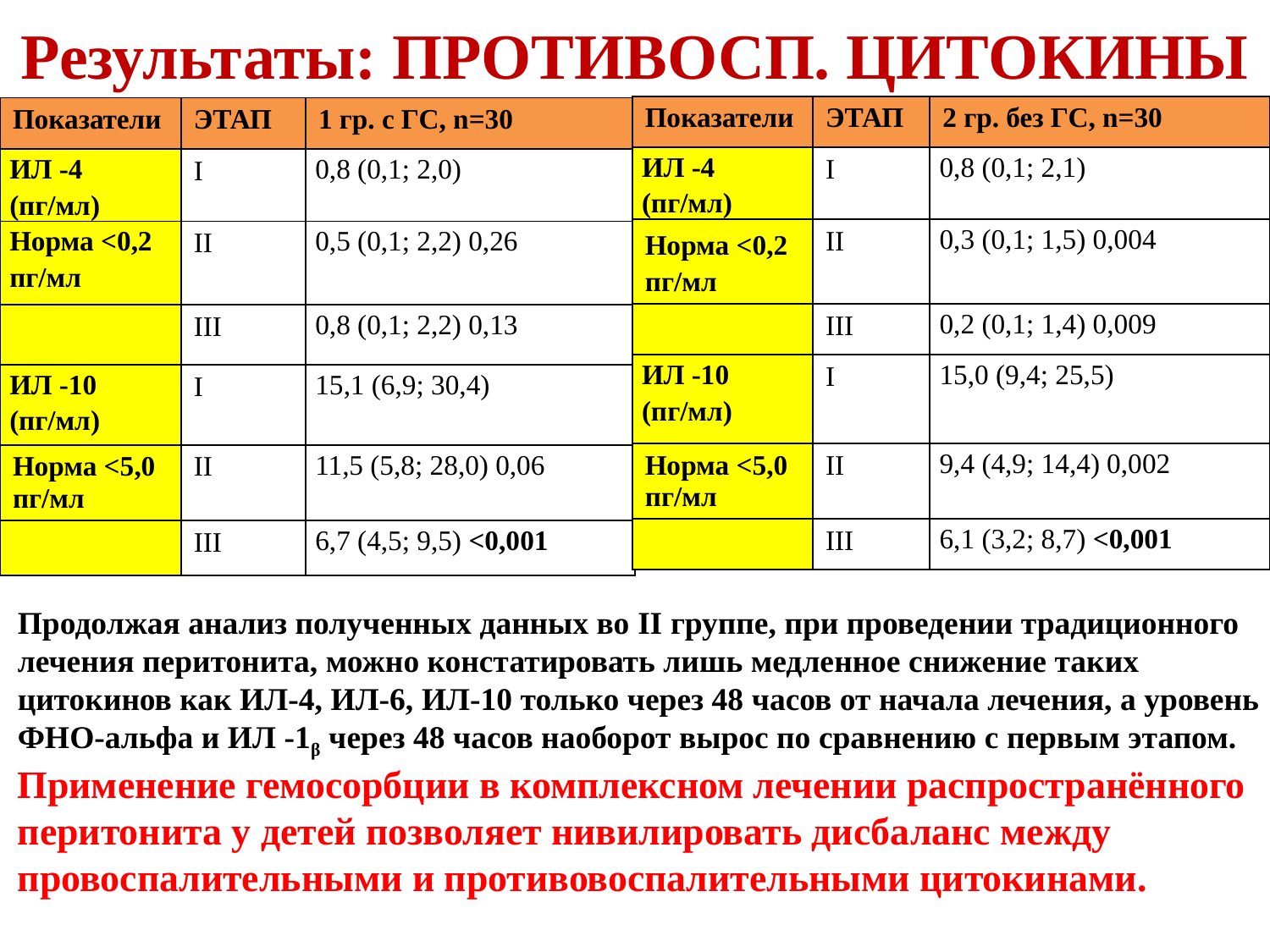

Результаты: ПРОТИВОСП. ЦИТОКИНЫ
| Показатели | ЭТАП | 2 гр. без ГС, n=30 |
| --- | --- | --- |
| ИЛ -4 (пг/мл) | I | 0,8 (0,1; 2,1) |
| Норма <0,2 пг/мл | II | 0,3 (0,1; 1,5) 0,004 |
|  | III | 0,2 (0,1; 1,4) 0,009 |
| ИЛ -10 (пг/мл) | I | 15,0 (9,4; 25,5) |
| Норма <5,0 пг/мл | II | 9,4 (4,9; 14,4) 0,002 |
|  | III | 6,1 (3,2; 8,7) <0,001 |
| Показатели | ЭТАП | 1 гр. с ГС, n=30 |
| --- | --- | --- |
| ИЛ -4 (пг/мл) | I | 0,8 (0,1; 2,0) |
| Норма <0,2 пг/мл | II | 0,5 (0,1; 2,2) 0,26 |
|  | III | 0,8 (0,1; 2,2) 0,13 |
| ИЛ -10 (пг/мл) | I | 15,1 (6,9; 30,4) |
| Норма <5,0 пг/мл | II | 11,5 (5,8; 28,0) 0,06 |
|  | III | 6,7 (4,5; 9,5) <0,001 |
Продолжая анализ полученных данных во II группе, при проведении традиционного лечения перитонита, можно констатировать лишь медленное снижение таких цитокинов как ИЛ-4, ИЛ-6, ИЛ-10 только через 48 часов от начала лечения, а уровень ФНО-альфа и ИЛ -1β через 48 часов наоборот вырос по сравнению с первым этапом.
Применение гемосорбции в комплексном лечении распространённого перитонита у детей позволяет нивилировать дисбаланс между провоспалительными и противовоспалительными цитокинами.